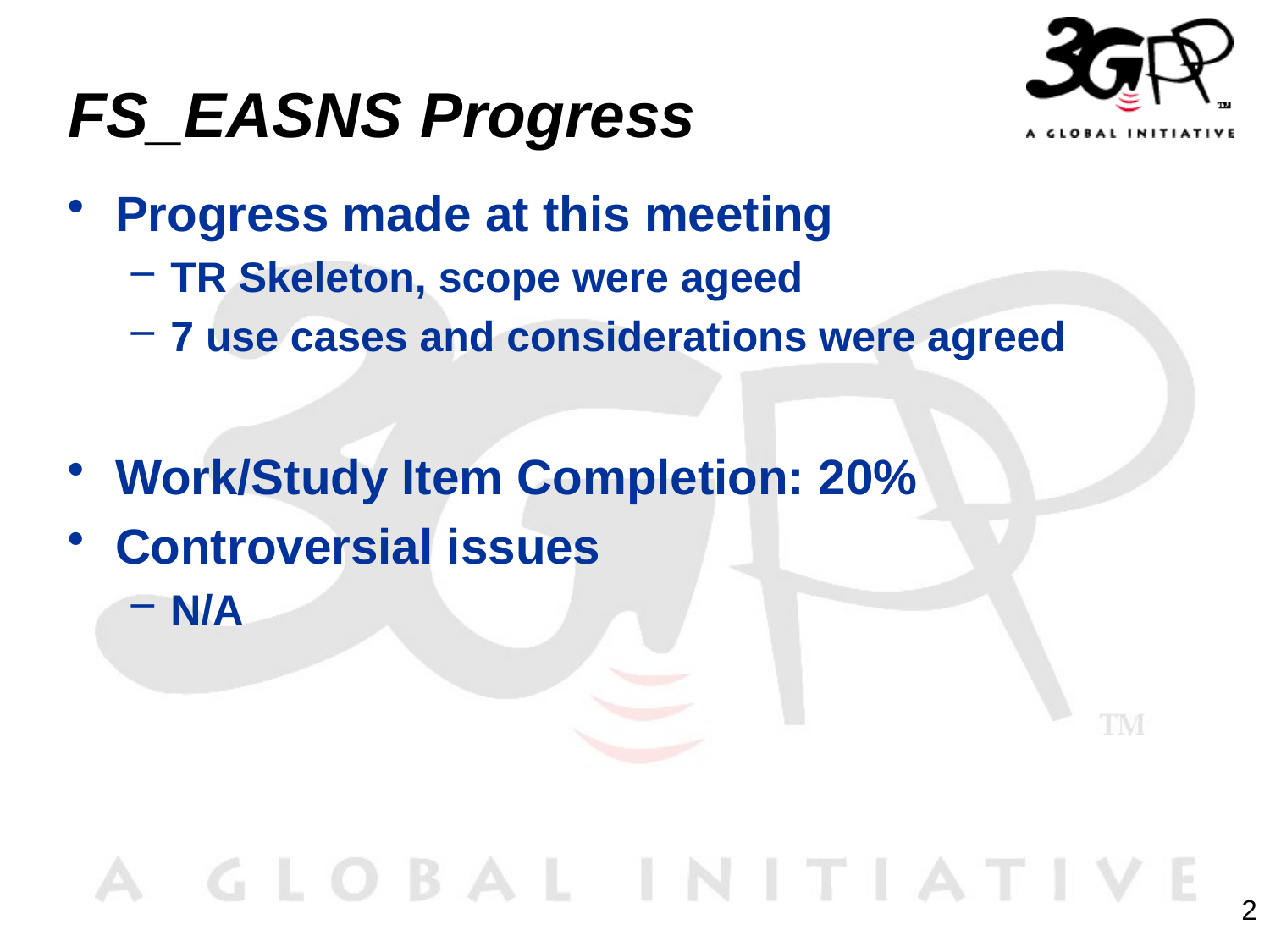

# FS_EASNS Progress
Progress made at this meeting
TR Skeleton, scope were ageed
7 use cases and considerations were agreed

Work/Study Item Completion: 20%
Controversial issues
N/A
2